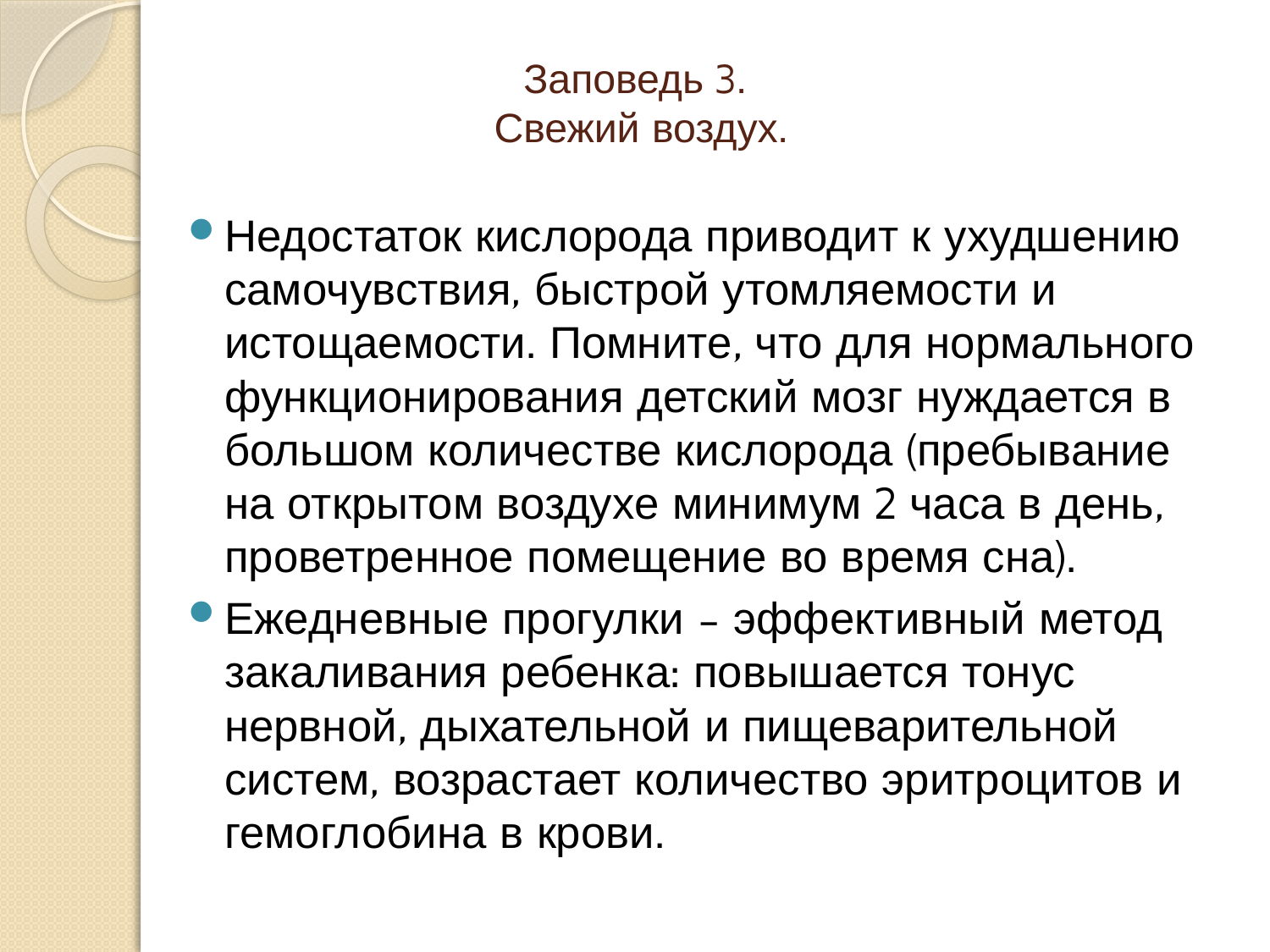

# Заповедь 3. Свежий воздух.
Недостаток кислорода приводит к ухудшению самочувствия, быстрой утомляемости и истощаемости. Помните, что для нормального функционирования детский мозг нуждается в большом количестве кислорода (пребывание на открытом воздухе минимум 2 часа в день, проветренное помещение во время сна).
Ежедневные прогулки – эффективный метод закаливания ребенка: повышается тонус нервной, дыхательной и пищеварительной систем, возрастает количество эритроцитов и гемоглобина в крови.